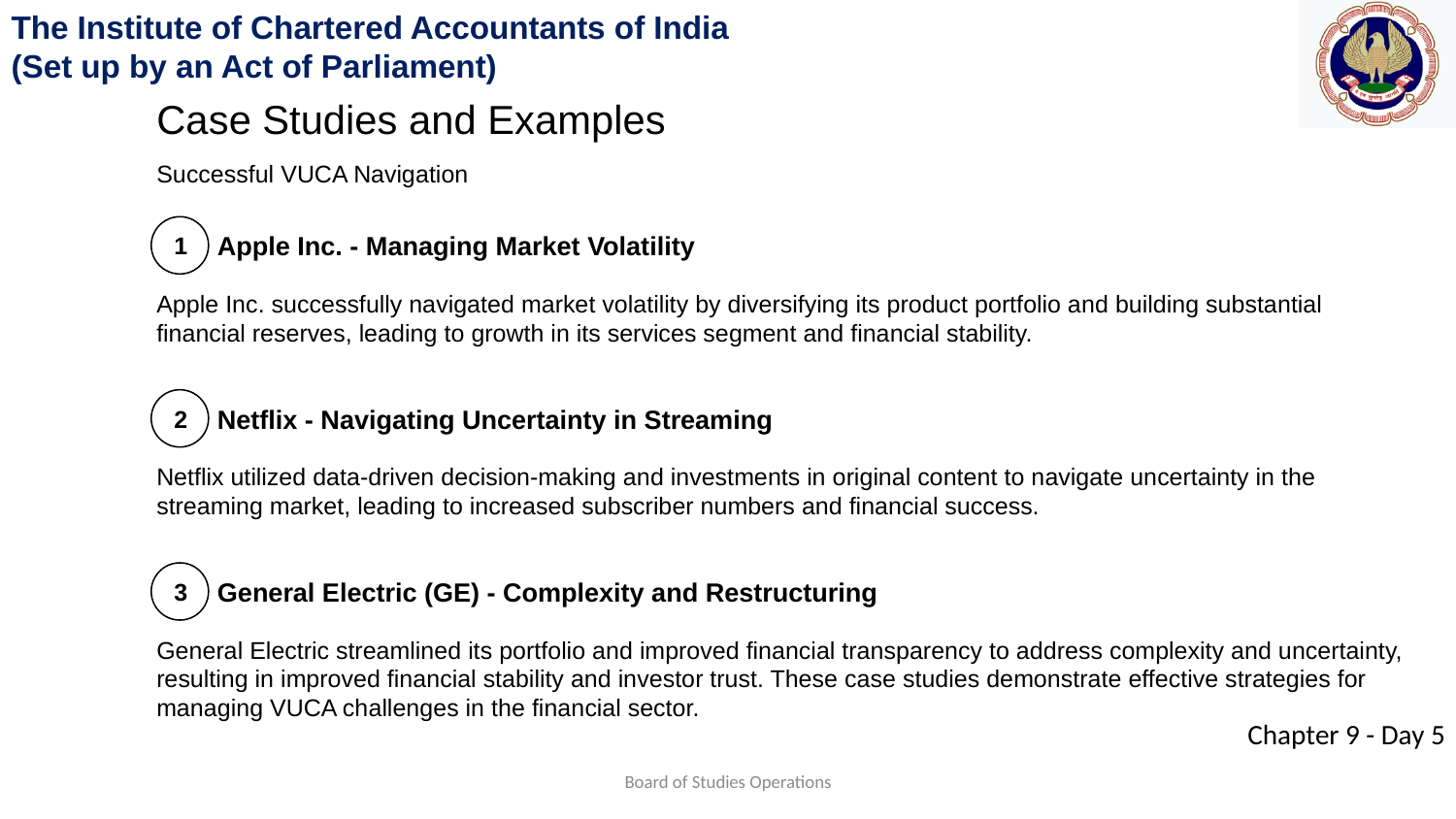

Case Studies and Examples
Successful VUCA Navigation

Apple Inc. - Managing Market Volatility
1
Apple Inc. successfully navigated market volatility by diversifying its product portfolio and building substantial financial reserves, leading to growth in its services segment and financial stability.
Netflix - Navigating Uncertainty in Streaming
2
Netflix utilized data-driven decision-making and investments in original content to navigate uncertainty in the streaming market, leading to increased subscriber numbers and financial success.
General Electric (GE) - Complexity and Restructuring
3
General Electric streamlined its portfolio and improved financial transparency to address complexity and uncertainty, resulting in improved financial stability and investor trust. These case studies demonstrate effective strategies for managing VUCA challenges in the financial sector.
Board of Studies Operations